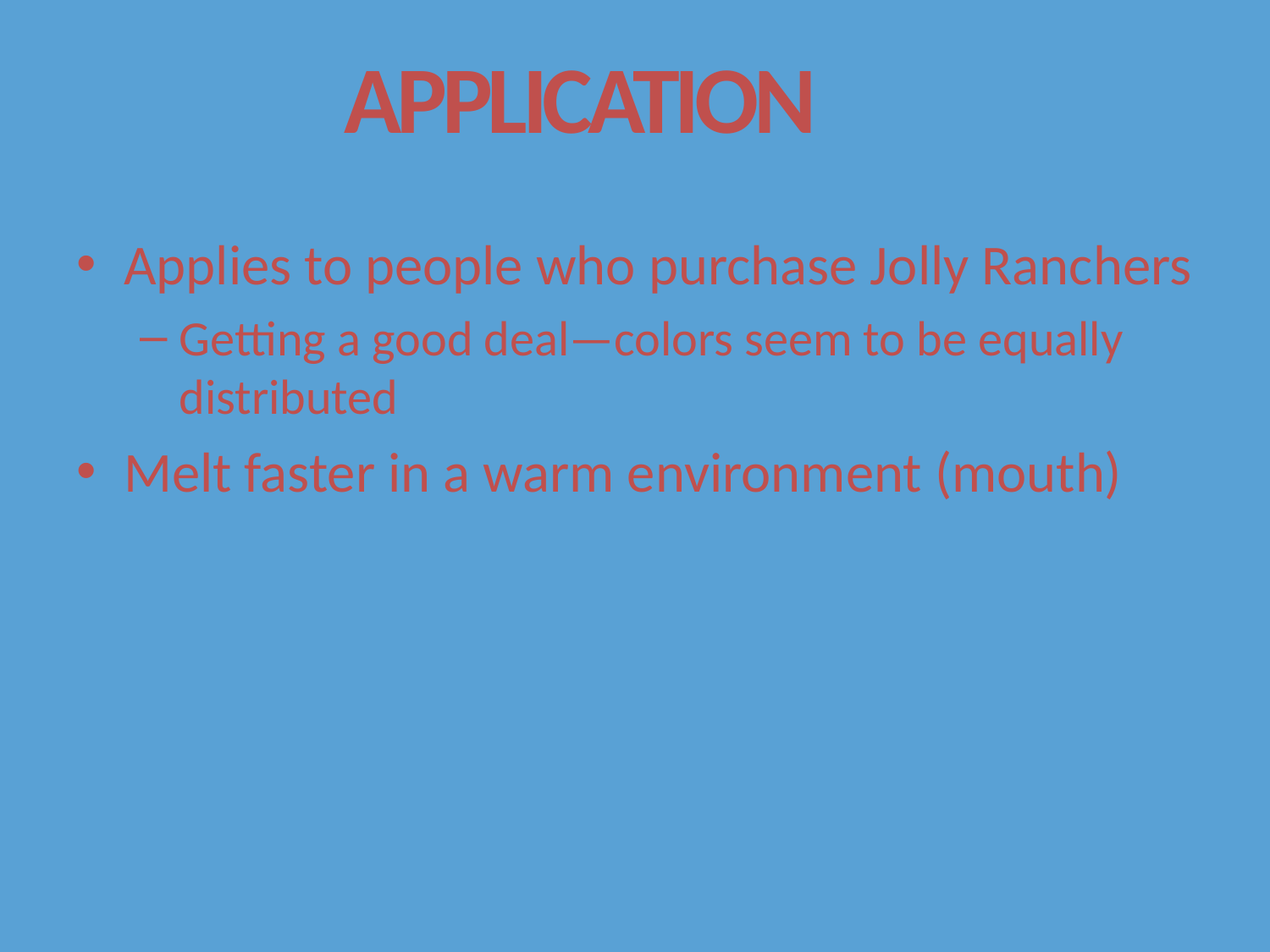

APPLICATION
Applies to people who purchase Jolly Ranchers
Getting a good deal—colors seem to be equally distributed
Melt faster in a warm environment (mouth)